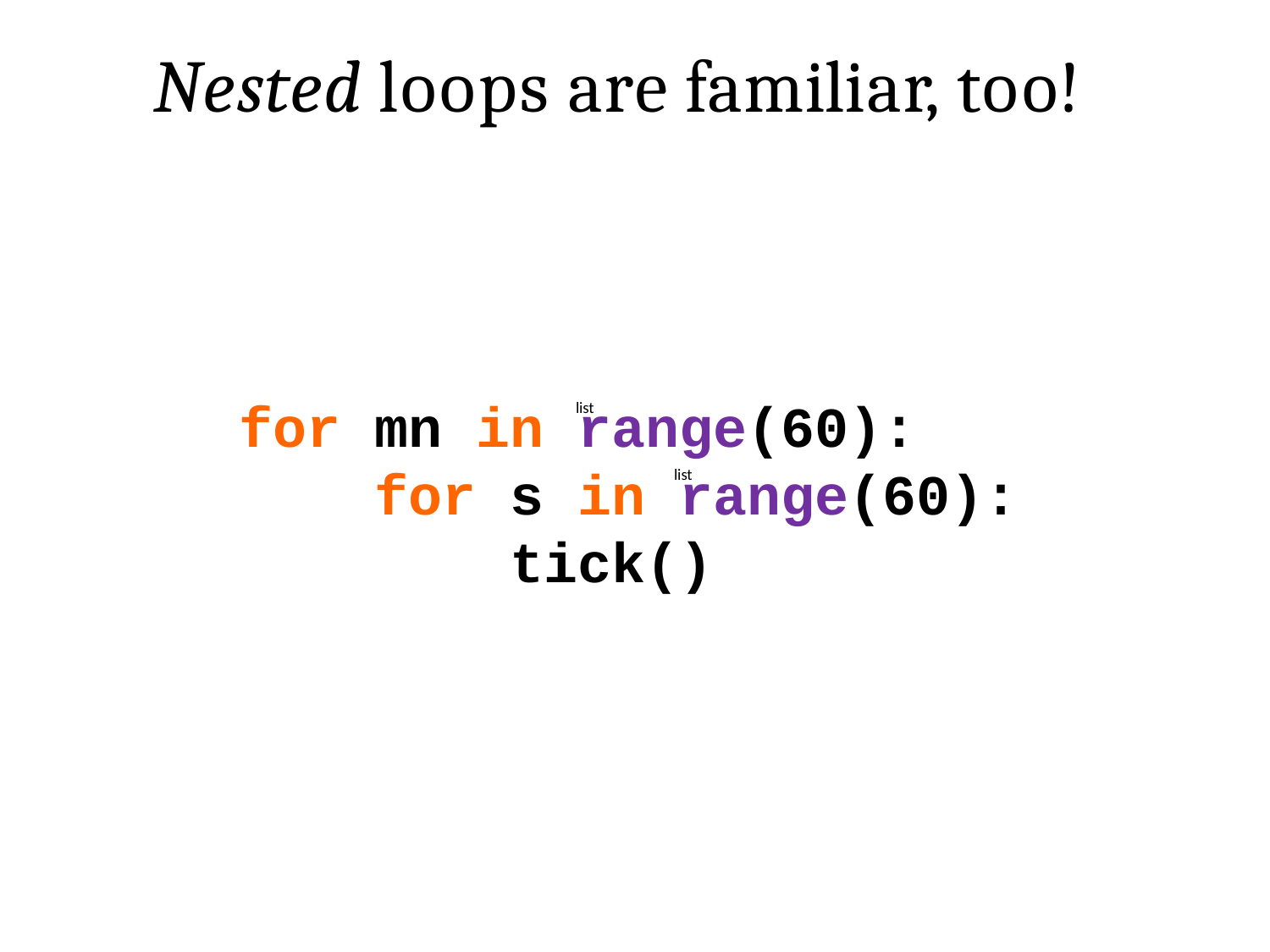

Nested loops are familiar, too!
for mn in range(60):
    for s in range(60):
        tick()
list
list